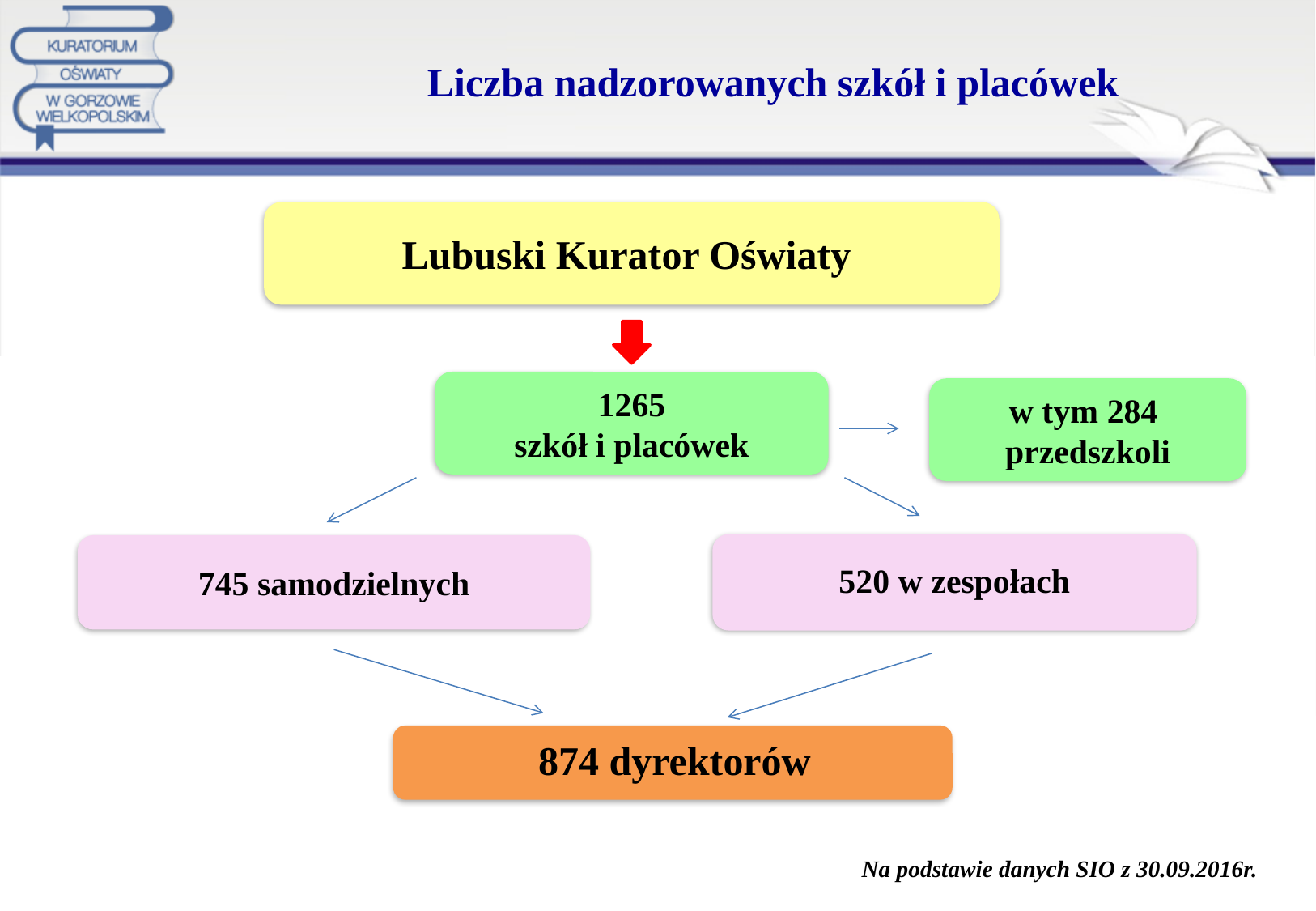

# Liczba nadzorowanych szkół i placówek
Lubuski Kurator Oświaty

1265
szkół i placówek
w tym 284
przedszkoli
520 w zespołach
745 samodzielnych
874 dyrektorów
Na podstawie danych SIO z 30.09.2016r.
3